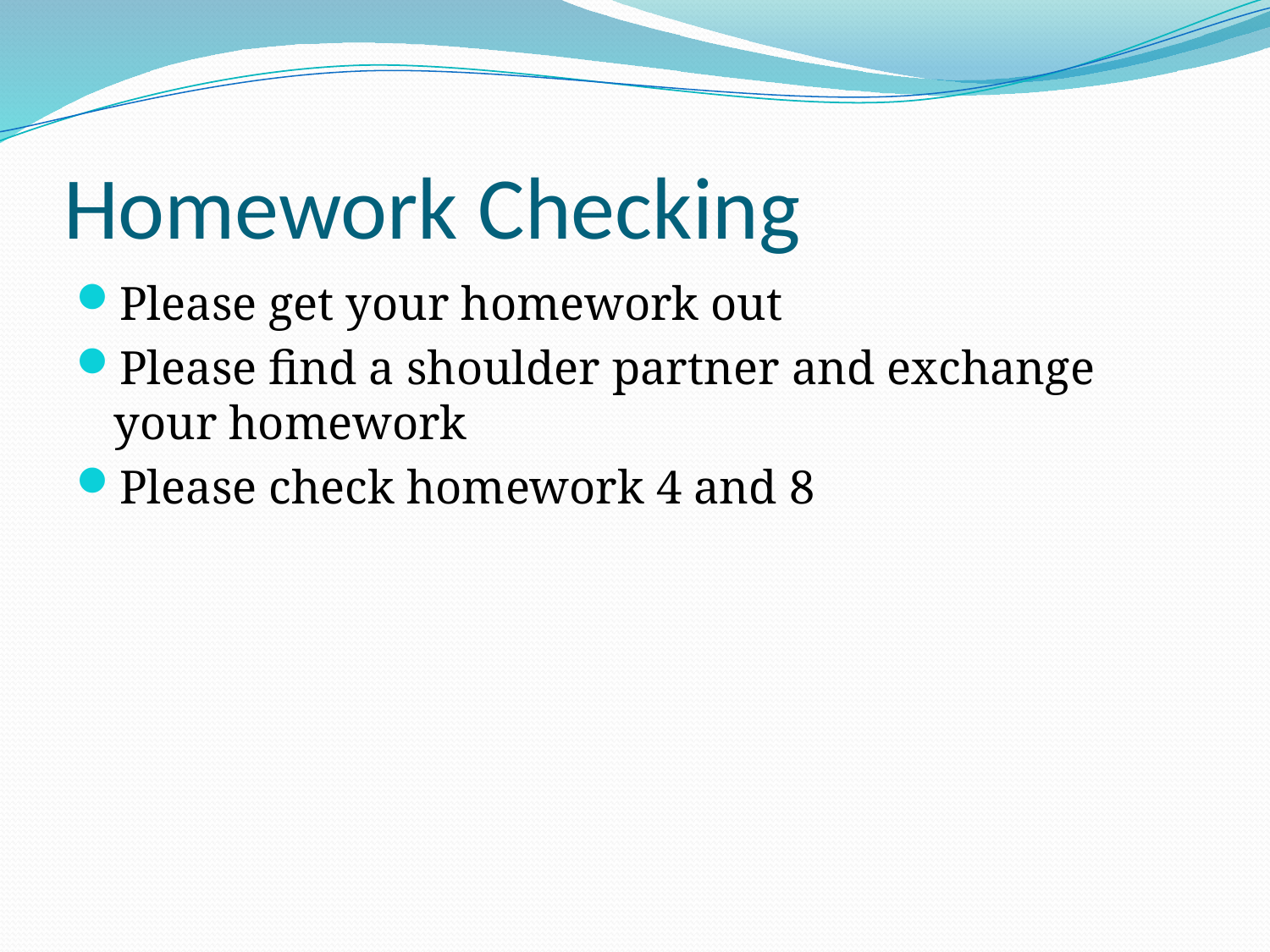

# Homework Checking
Please get your homework out
Please find a shoulder partner and exchange your homework
Please check homework 4 and 8